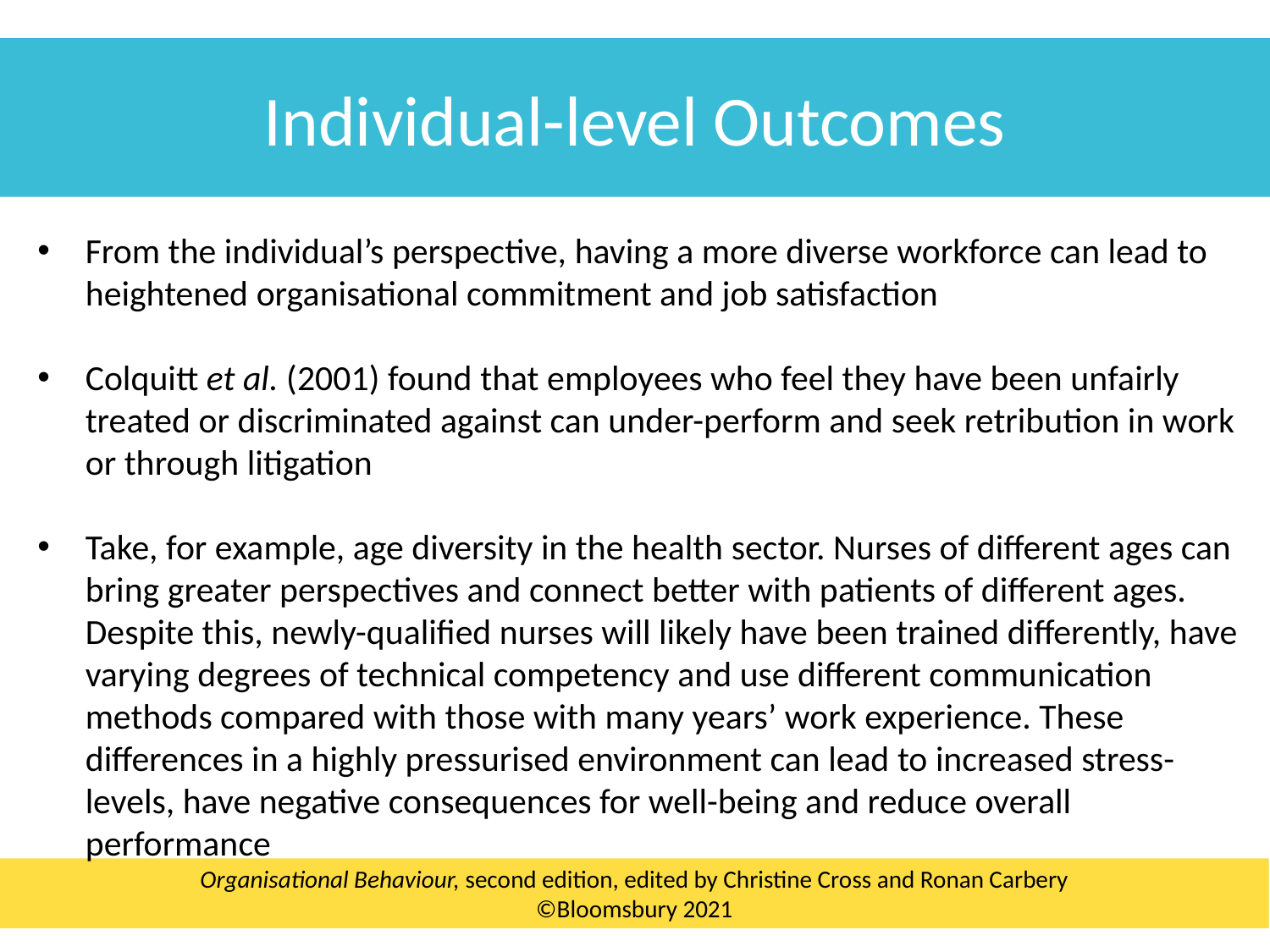

Individual-level Outcomes
From the individual’s perspective, having a more diverse workforce can lead to heightened organisational commitment and job satisfaction

Colquitt et al. (2001) found that employees who feel they have been unfairly treated or discriminated against can under-perform and seek retribution in work or through litigation

Take, for example, age diversity in the health sector. Nurses of different ages can bring greater perspectives and connect better with patients of different ages. Despite this, newly-qualified nurses will likely have been trained differently, have varying degrees of technical competency and use different communication methods compared with those with many years’ work experience. These differences in a highly pressurised environment can lead to increased stress-levels, have negative consequences for well-being and reduce overall performance